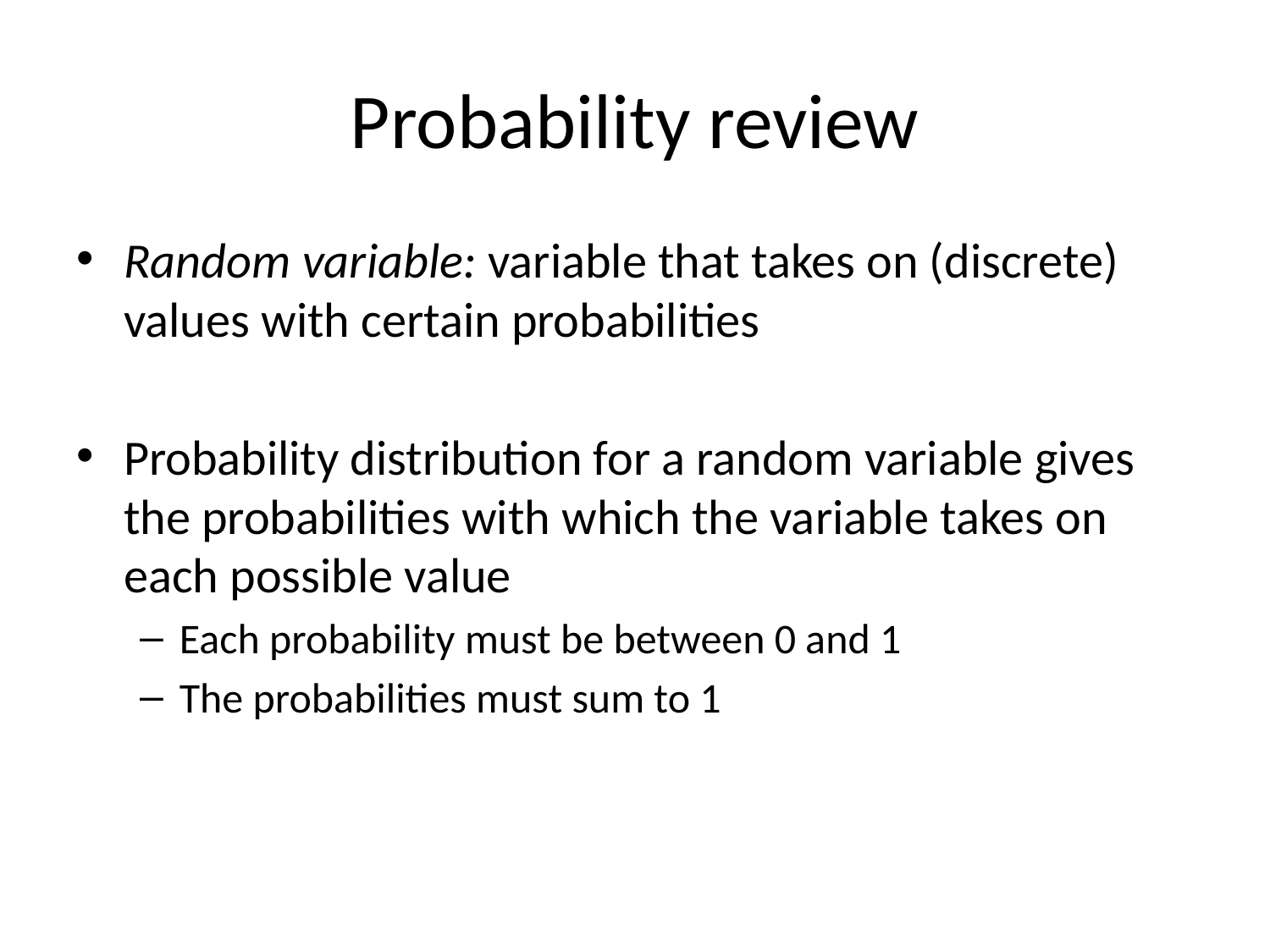

# Probability review
Random variable: variable that takes on (discrete) values with certain probabilities

Probability distribution for a random variable gives the probabilities with which the variable takes on each possible value
Each probability must be between 0 and 1
The probabilities must sum to 1